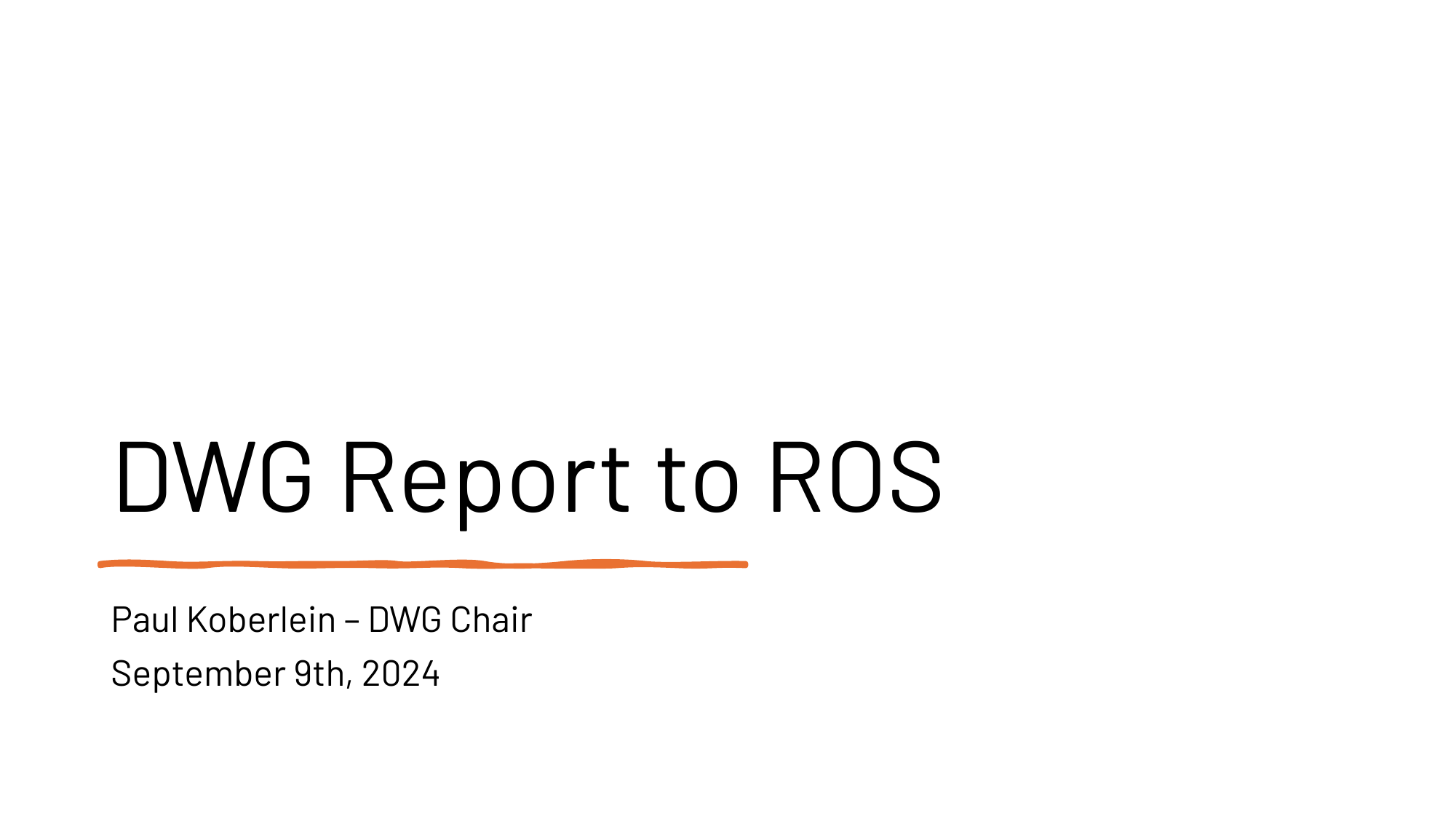

# DWG Report to ROS

Paul Koberlein – DWG Chair
September 9th, 2024